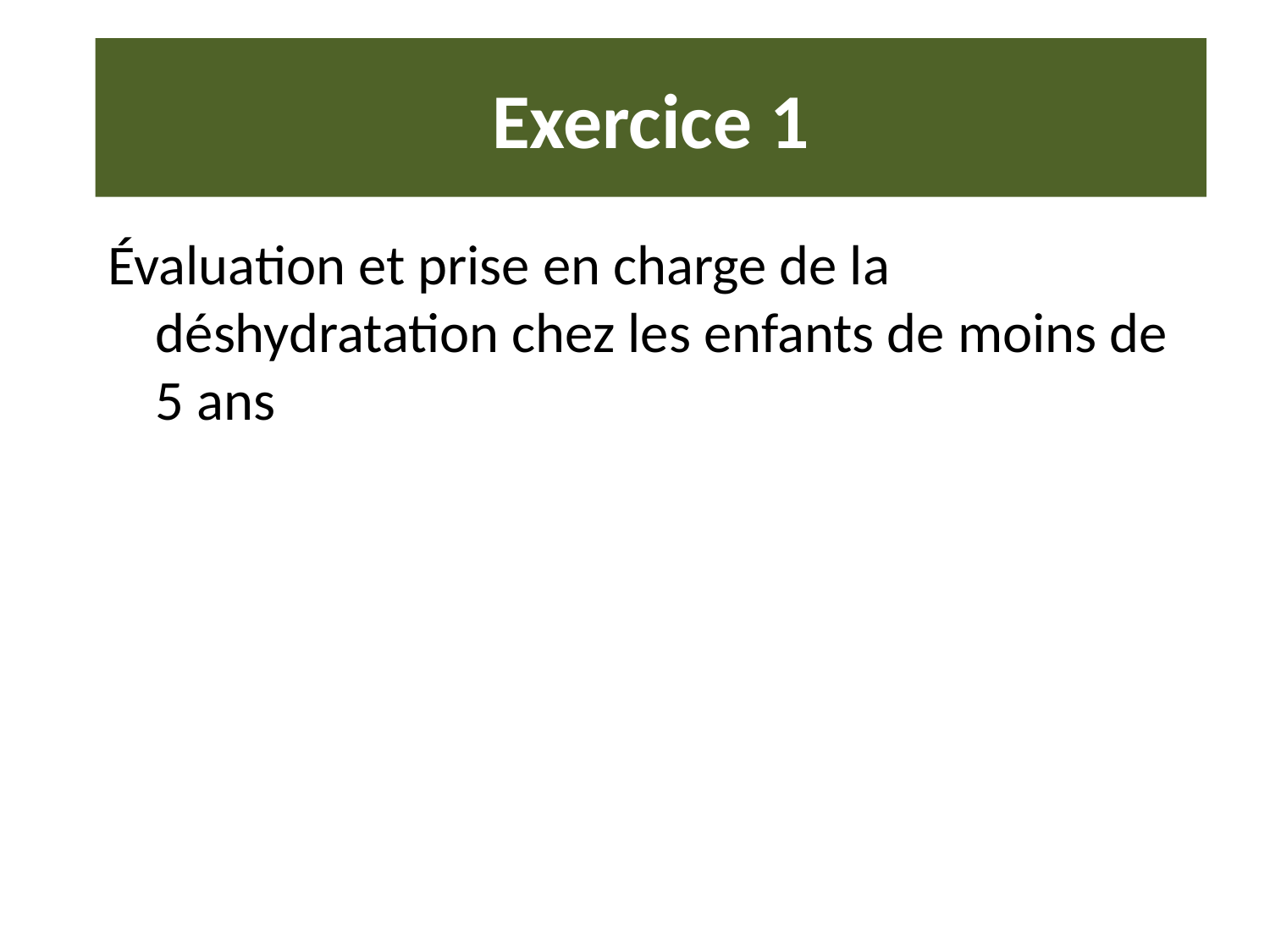

# Exercice 1
Évaluation et prise en charge de la déshydratation chez les enfants de moins de 5 ans